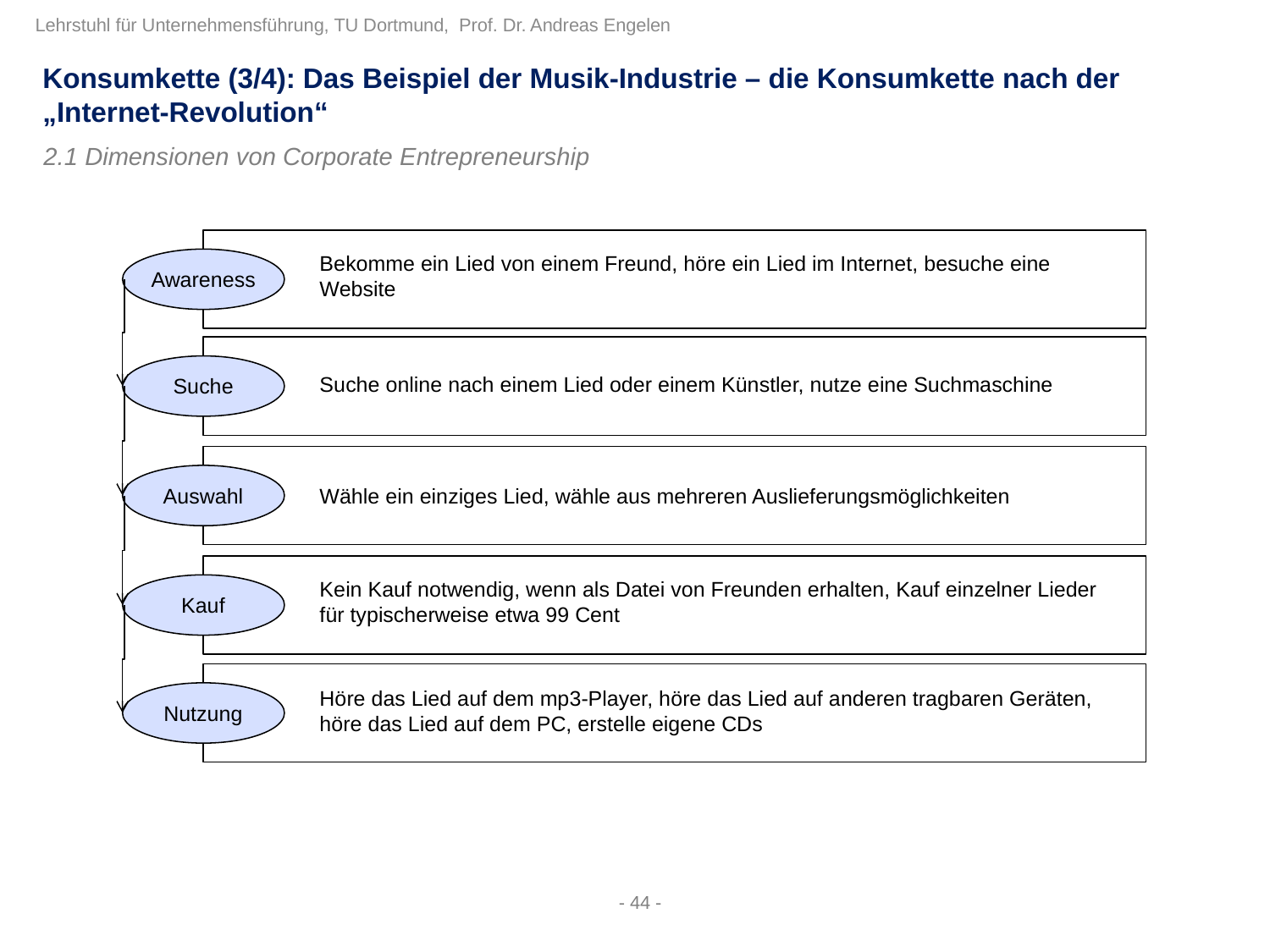

Konsumkette (3/4): Das Beispiel der Musik-Industrie – die Konsumkette nach der „Internet-Revolution“
2.1 Dimensionen von Corporate Entrepreneurship

Bekomme ein Lied von einem Freund, höre ein Lied im Internet, besuche eine Website

Awareness

Suche
Suche online nach einem Lied oder einem Künstler, nutze eine Suchmaschine

Auswahl
Wähle ein einziges Lied, wähle aus mehreren Auslieferungsmöglichkeiten

Kein Kauf notwendig, wenn als Datei von Freunden erhalten, Kauf einzelner Lieder für typischerweise etwa 99 Cent

Kauf

Höre das Lied auf dem mp3-Player, höre das Lied auf anderen tragbaren Geräten, höre das Lied auf dem PC, erstelle eigene CDs

Nutzung
- 44 -